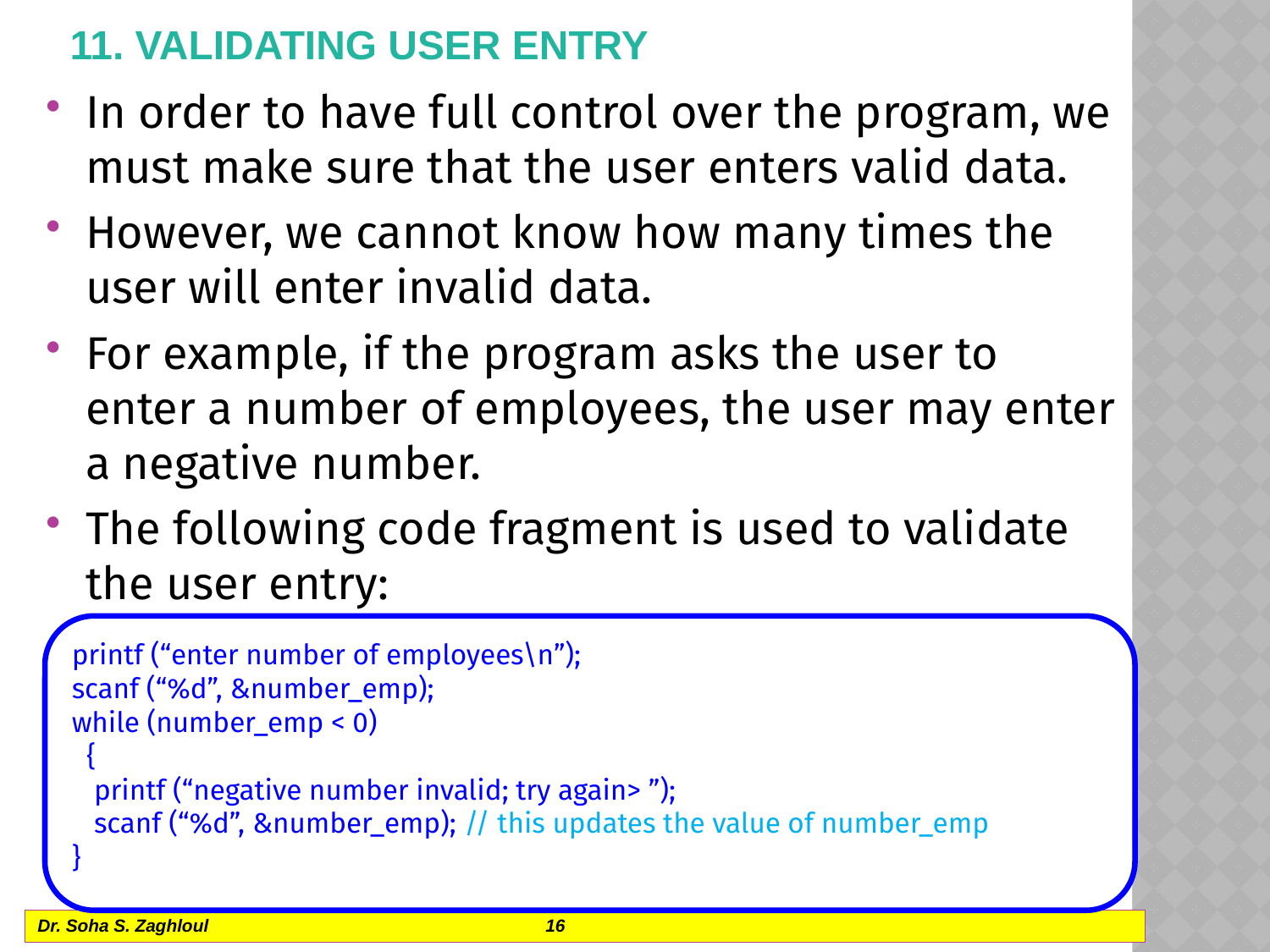

# 11. Validating user entry
In order to have full control over the program, we must make sure that the user enters valid data.
However, we cannot know how many times the user will enter invalid data.
For example, if the program asks the user to enter a number of employees, the user may enter a negative number.
The following code fragment is used to validate the user entry:
printf (“enter number of employees\n”);
scanf (“%d”, &number_emp);
while (number_emp < 0)
  {
   printf (“negative number invalid; try again> ”);
   scanf (“%d”, &number_emp); // this updates the value of number_emp
}
Dr. Soha S. Zaghloul			16